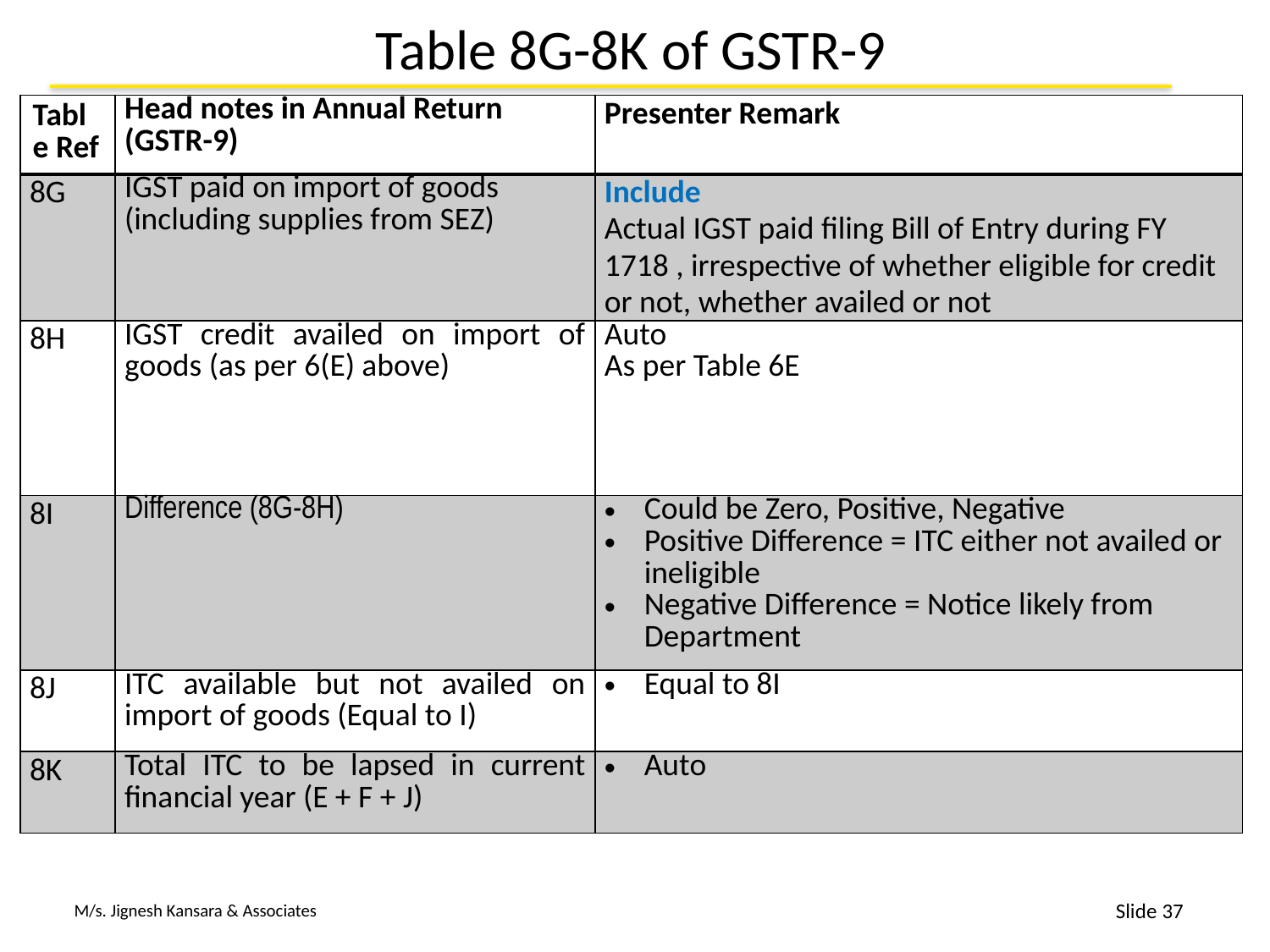

# Table 8G-8K of GSTR-9
| Table Ref | Head notes in Annual Return (GSTR-9) | Presenter Remark |
| --- | --- | --- |
| 8G | IGST paid on import of goods (including supplies from SEZ) | Include Actual IGST paid filing Bill of Entry during FY 1718 , irrespective of whether eligible for credit or not, whether availed or not |
| 8H | IGST credit availed on import of goods (as per 6(E) above) | Auto As per Table 6E |
| 8I | Difference (8G-8H) | Could be Zero, Positive, Negative Positive Difference = ITC either not availed or ineligible Negative Difference = Notice likely from Department |
| 8J | ITC available but not availed on import of goods (Equal to I) | Equal to 8I |
| 8K | Total ITC to be lapsed in current financial year (E + F + J) | Auto |

37